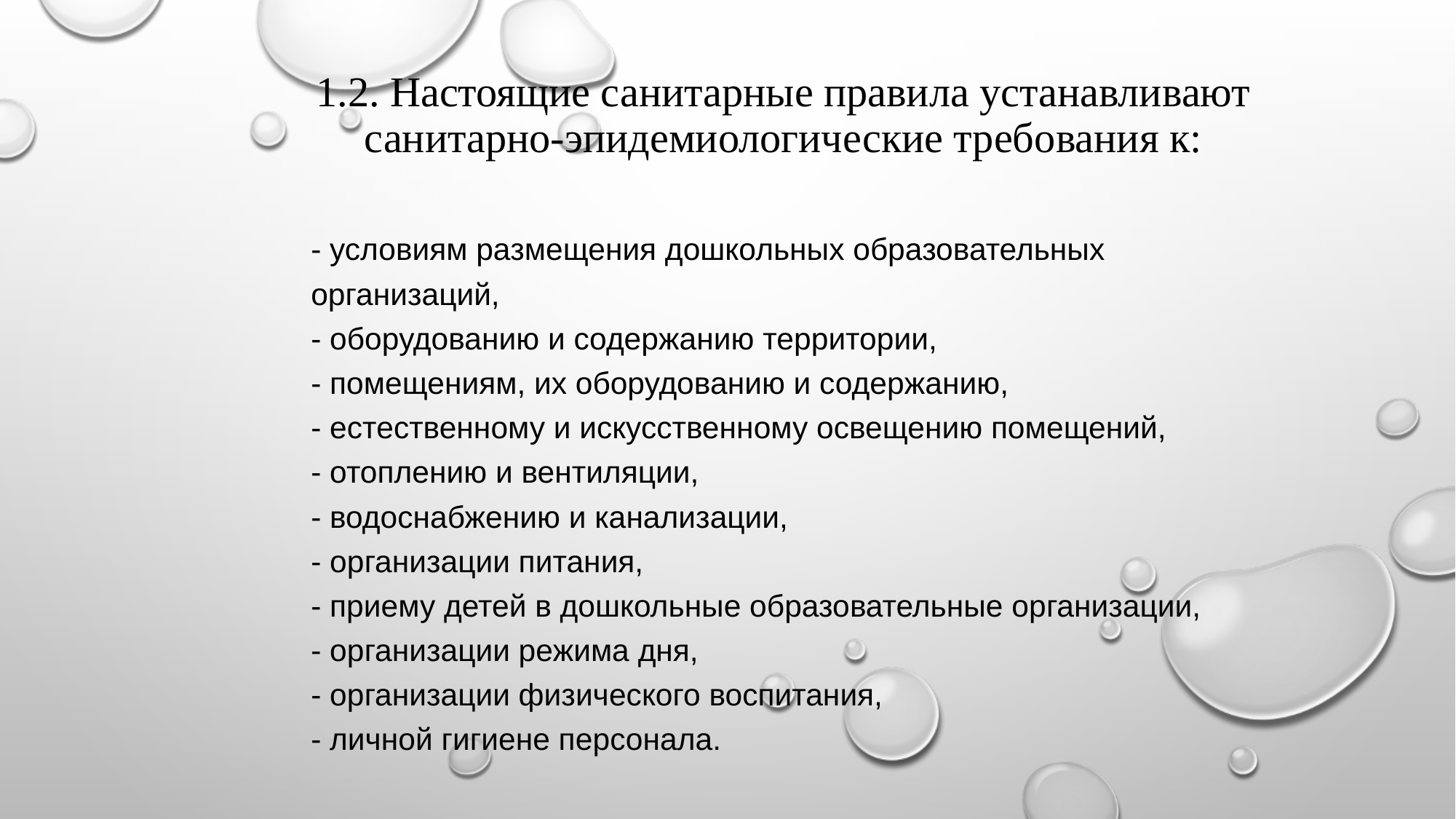

# 1.2. Настоящие санитарные правила устанавливают санитарно-эпидемиологические требования к:
- условиям размещения дошкольных образовательных организаций,
- оборудованию и содержанию территории,
- помещениям, их оборудованию и содержанию,
- естественному и искусственному освещению помещений,
- отоплению и вентиляции,
- водоснабжению и канализации,
- организации питания,
- приему детей в дошкольные образовательные организации,
- организации режима дня,
- организации физического воспитания,
- личной гигиене персонала.